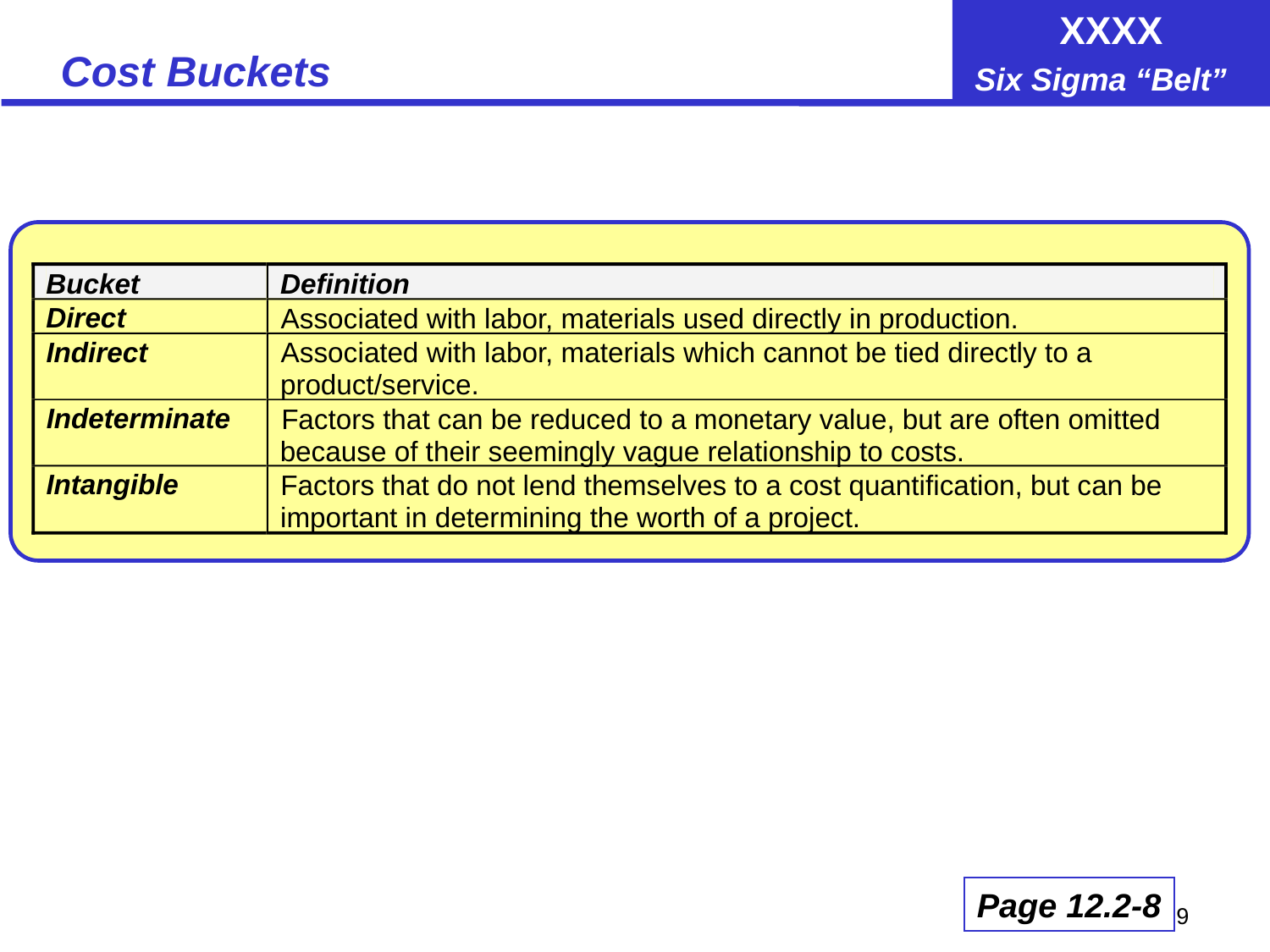

# Cost Buckets

Bucket

Definition

Direct

Associated with labor, materials used directly in production.

Indirect

Associated with labor, materials which cannot be tied directly to a
pro
duct/service.

Indeterminate
Factors that can be reduced to a monetary value, but are often omitted
because of their seemingly vague relationship to costs.

Intangible

Factors that do not lend themselves to a cost quantification, but can be
important in de
termining the worth of a project.

Page 12.2-8